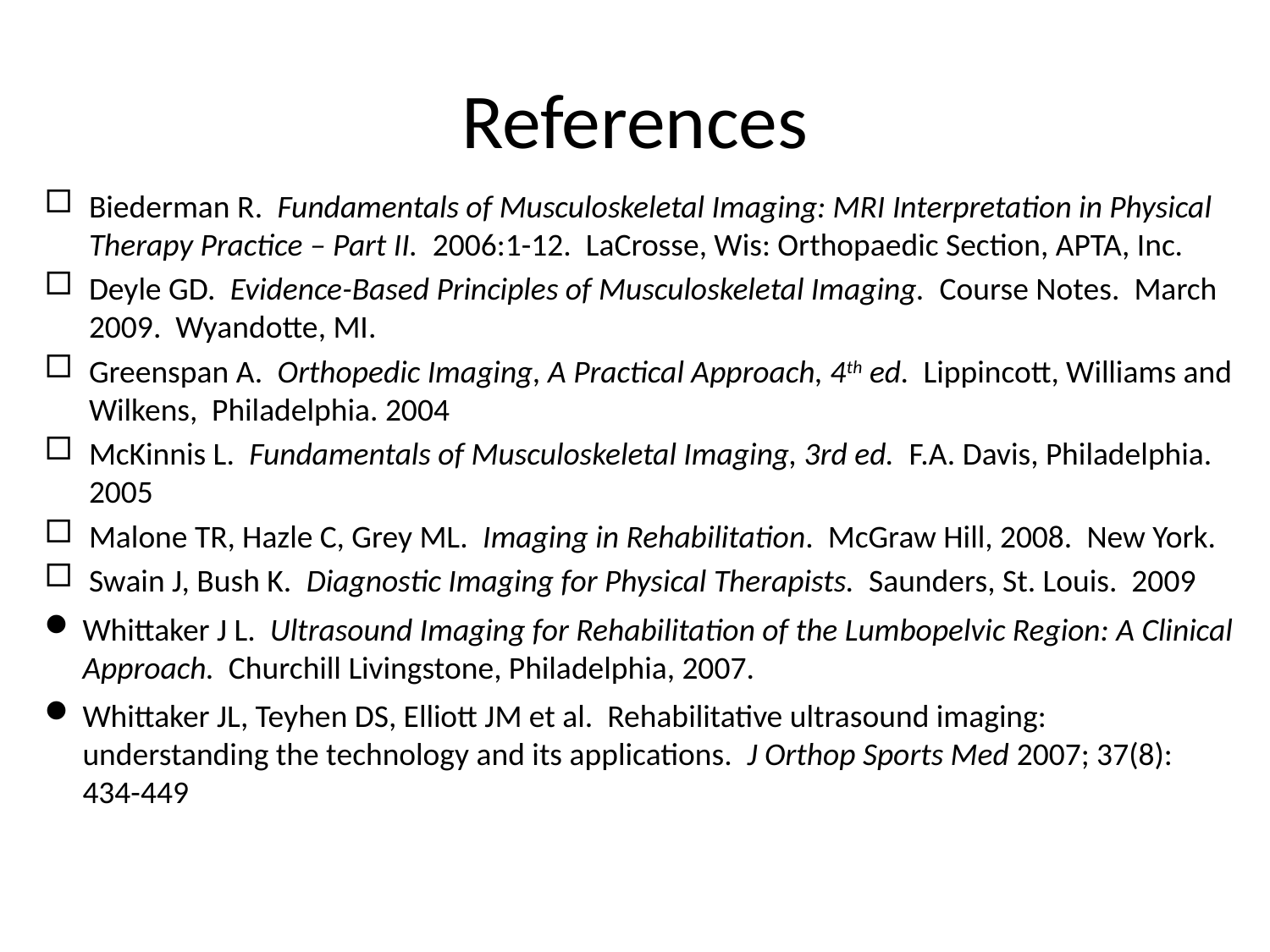

# References
Biederman R.  Fundamentals of Musculoskeletal Imaging: MRI Interpretation in Physical Therapy Practice – Part II.  2006:1-12.  LaCrosse, Wis: Orthopaedic Section, APTA, Inc.
Deyle GD.  Evidence-Based Principles of Musculoskeletal Imaging.  Course Notes.  March 2009.  Wyandotte, MI.
Greenspan A.  Orthopedic Imaging, A Practical Approach, 4th ed.  Lippincott, Williams and Wilkens,  Philadelphia. 2004
McKinnis L.  Fundamentals of Musculoskeletal Imaging, 3rd ed.  F.A. Davis, Philadelphia.  2005
Malone TR, Hazle C, Grey ML.  Imaging in Rehabilitation.  McGraw Hill, 2008.  New York.
Swain J, Bush K.  Diagnostic Imaging for Physical Therapists.  Saunders, St. Louis.  2009
Whittaker J L.  Ultrasound Imaging for Rehabilitation of the Lumbopelvic Region: A Clinical Approach.  Churchill Livingstone, Philadelphia, 2007.
Whittaker JL, Teyhen DS, Elliott JM et al.  Rehabilitative ultrasound imaging: understanding the technology and its applications.  J Orthop Sports Med 2007; 37(8): 434-449